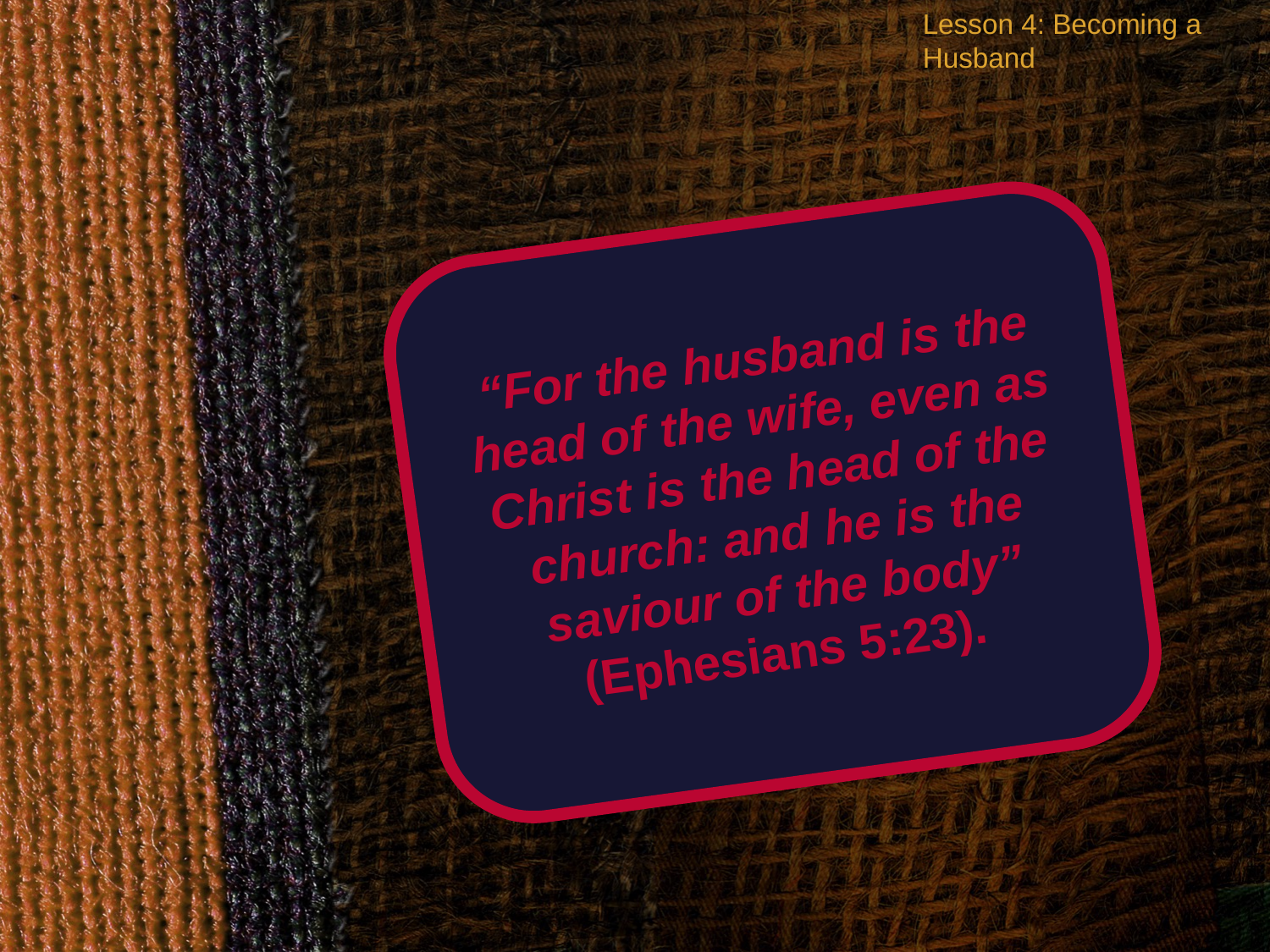

Lesson 4: Becoming a Husband
“For the husband is the head of the wife, even as Christ is the head of the church: and he is the saviour of the body”
(Ephesians 5:23).